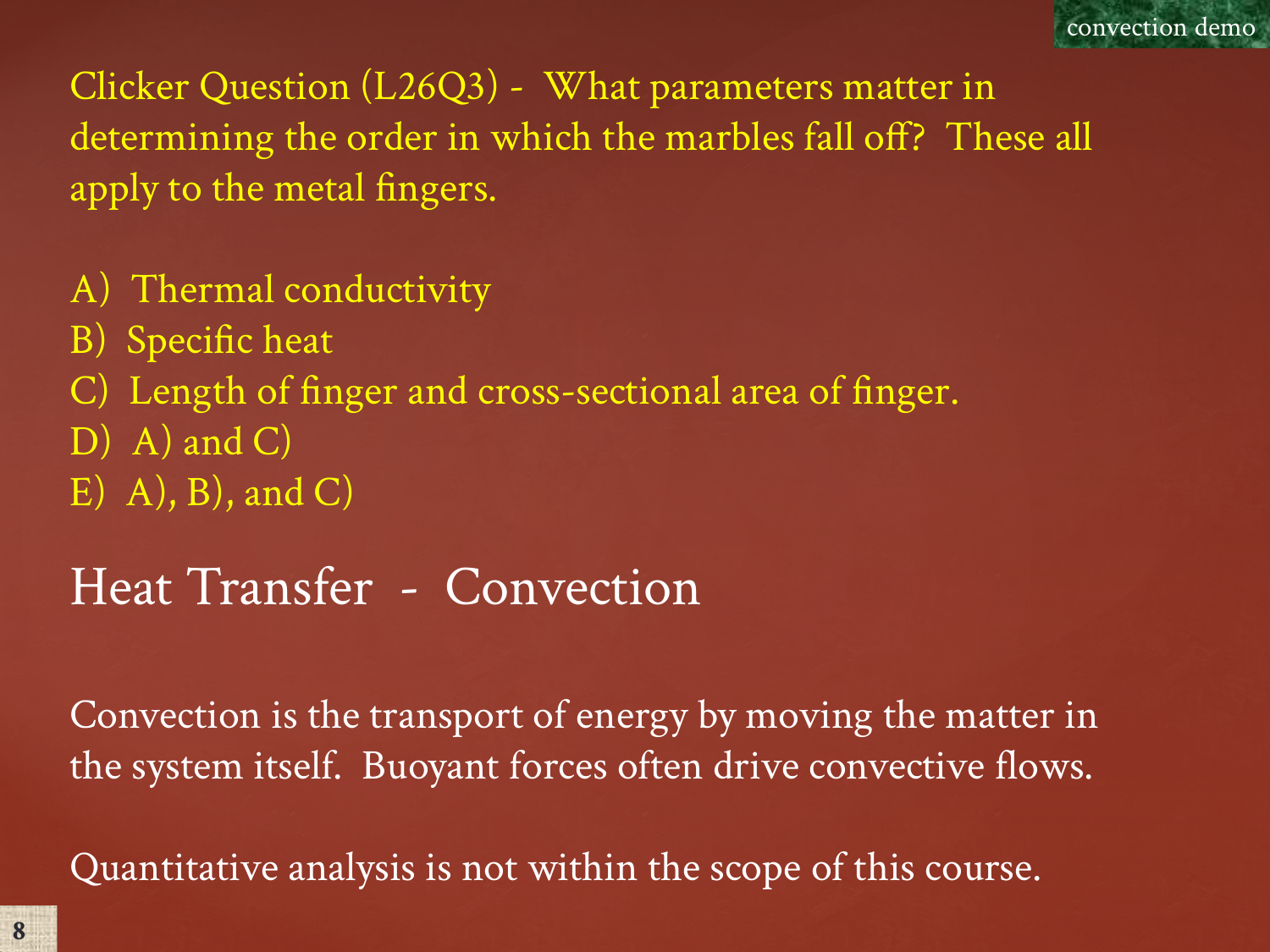

convection demo
Clicker Question (L26Q3) -  What parameters matter in determining the order in which the marbles fall off?  These all apply to the metal fingers.

A)  Thermal conductivity
B)  Specific heat
C)  Length of finger and cross-sectional area of finger.
D)  A) and C)
E)  A), B), and C)
Heat Transfer  -  Convection
Convection is the transport of energy by moving the matter in the system itself.  Buoyant forces often drive convective flows.

Quantitative analysis is not within the scope of this course.
8